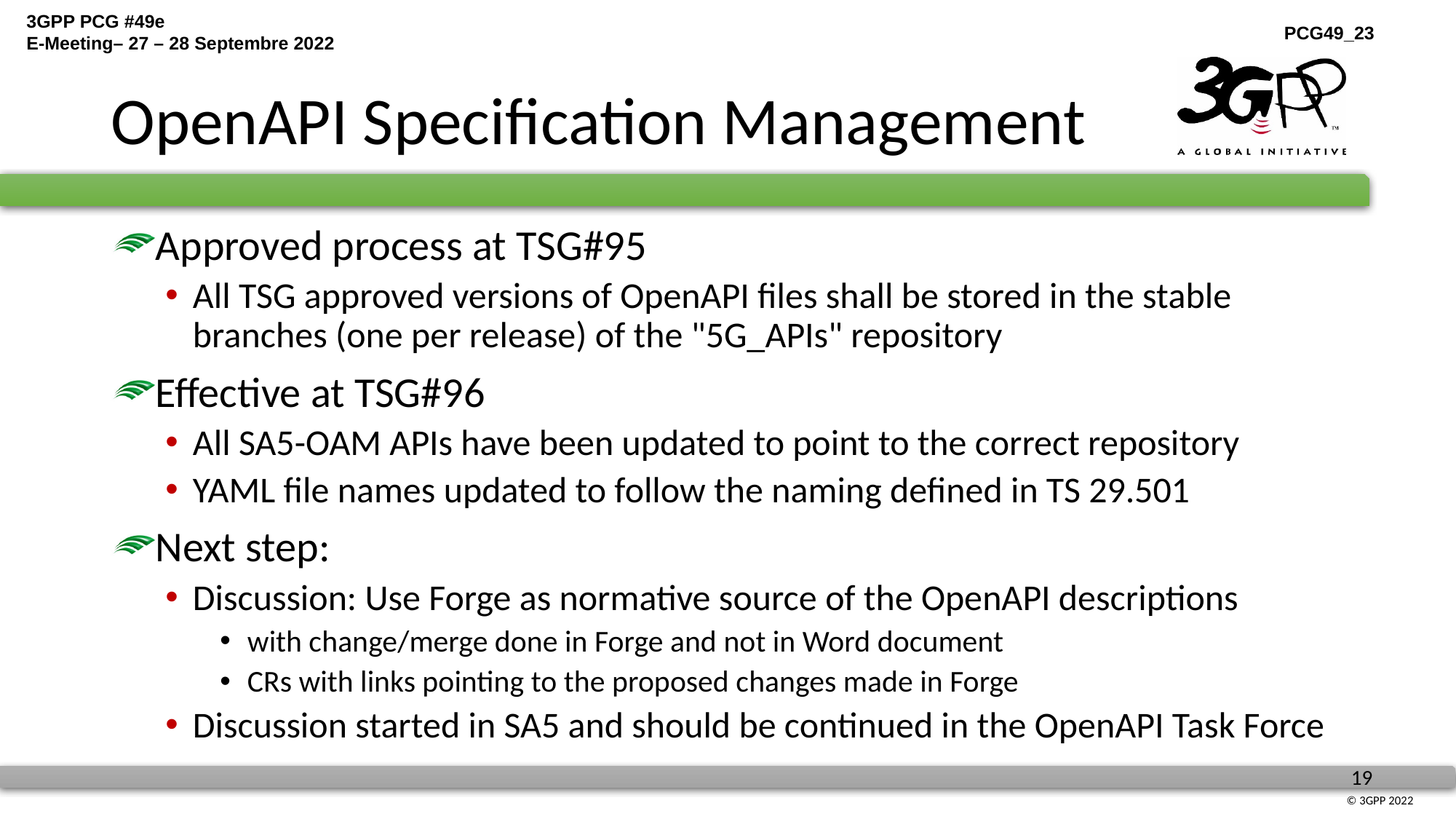

# OpenAPI Specification Management
Approved process at TSG#95
All TSG approved versions of OpenAPI files shall be stored in the stable branches (one per release) of the "5G_APIs" repository
Effective at TSG#96
All SA5-OAM APIs have been updated to point to the correct repository
YAML file names updated to follow the naming defined in TS 29.501
Next step:
Discussion: Use Forge as normative source of the OpenAPI descriptions
with change/merge done in Forge and not in Word document
CRs with links pointing to the proposed changes made in Forge
Discussion started in SA5 and should be continued in the OpenAPI Task Force